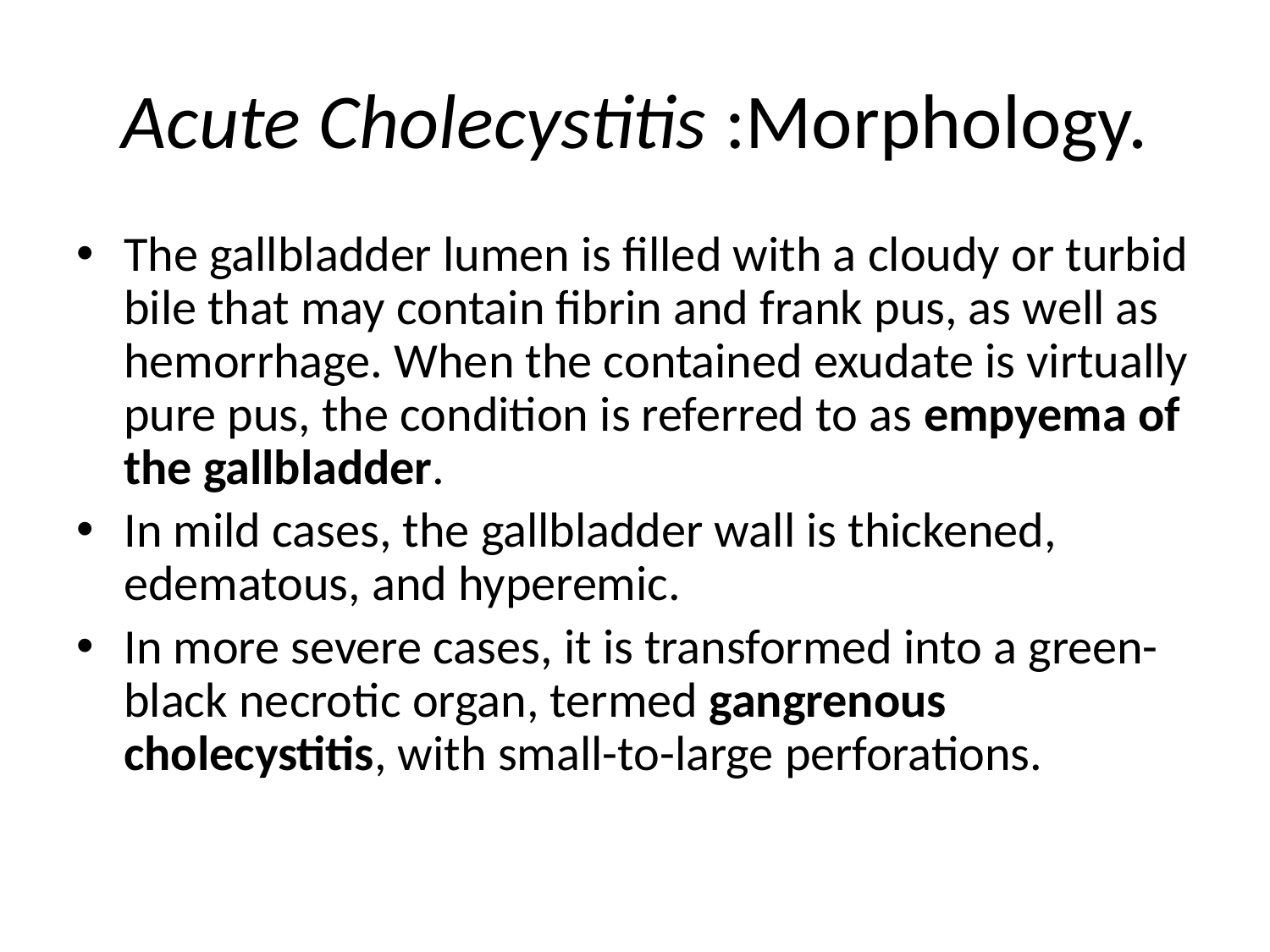

# Acute Cholecystitis :Morphology.
The gallbladder lumen is filled with a cloudy or turbid bile that may contain fibrin and frank pus, as well as hemorrhage. When the contained exudate is virtually pure pus, the condition is referred to as empyema of the gallbladder.
In mild cases, the gallbladder wall is thickened, edematous, and hyperemic.
In more severe cases, it is transformed into a green-black necrotic organ, termed gangrenous cholecystitis, with small-to-large perforations.